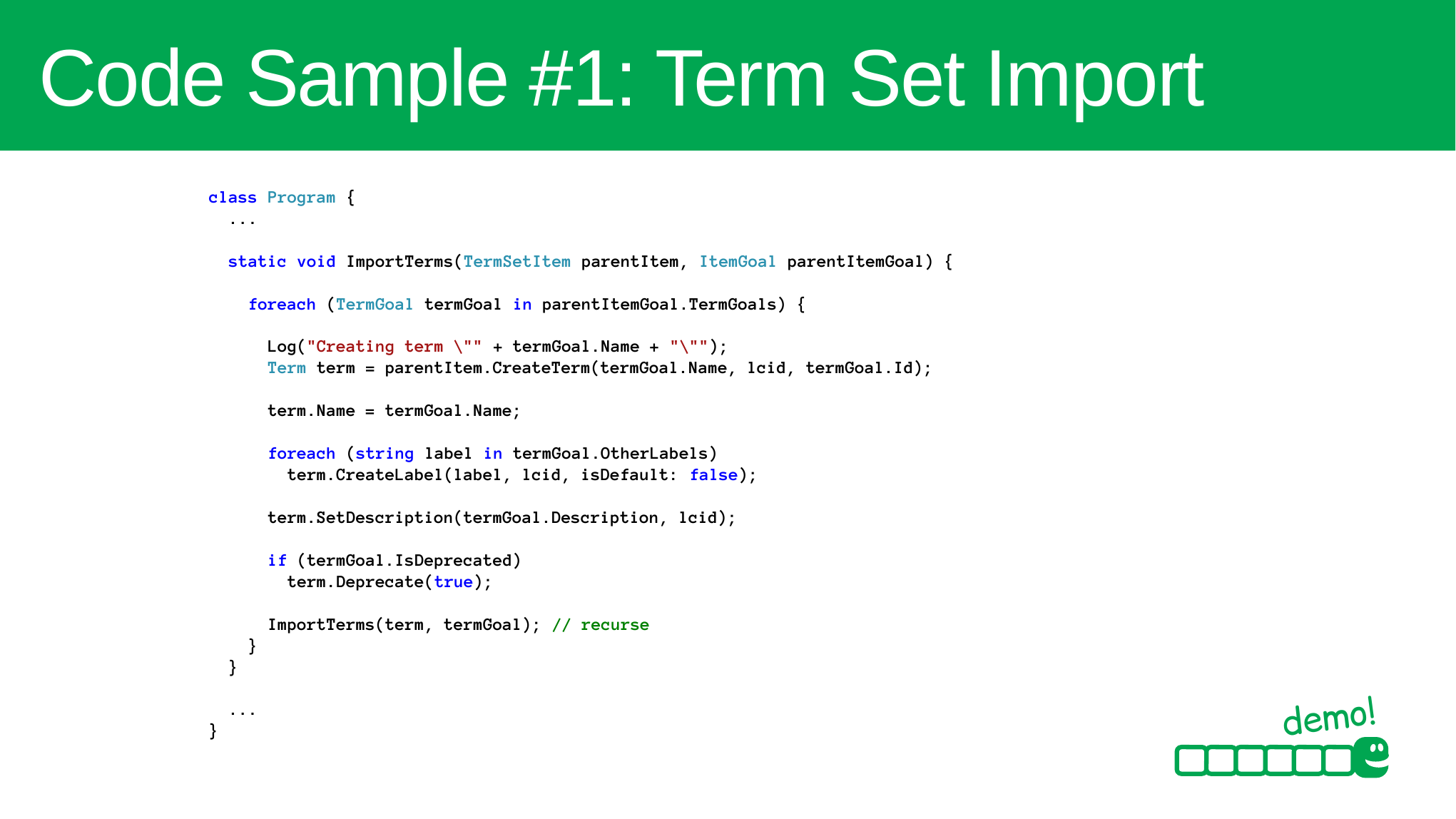

Code Sample #1: Term Set Import
class Program {
  ...

  static void ImportTerms(TermSetItem parentItem, ItemGoal parentItemGoal) {

    foreach (TermGoal termGoal in parentItemGoal.TermGoals) {

      Log("Creating term \"" + termGoal.Name + "\"");
      Term term = parentItem.CreateTerm(termGoal.Name, lcid, termGoal.Id);

      term.Name = termGoal.Name;

      foreach (string label in termGoal.OtherLabels)
        term.CreateLabel(label, lcid, isDefault: false);

      term.SetDescription(termGoal.Description, lcid);

      if (termGoal.IsDeprecated)
        term.Deprecate(true);

      ImportTerms(term, termGoal); // recurse
    }
  }

  ...
}

demo!